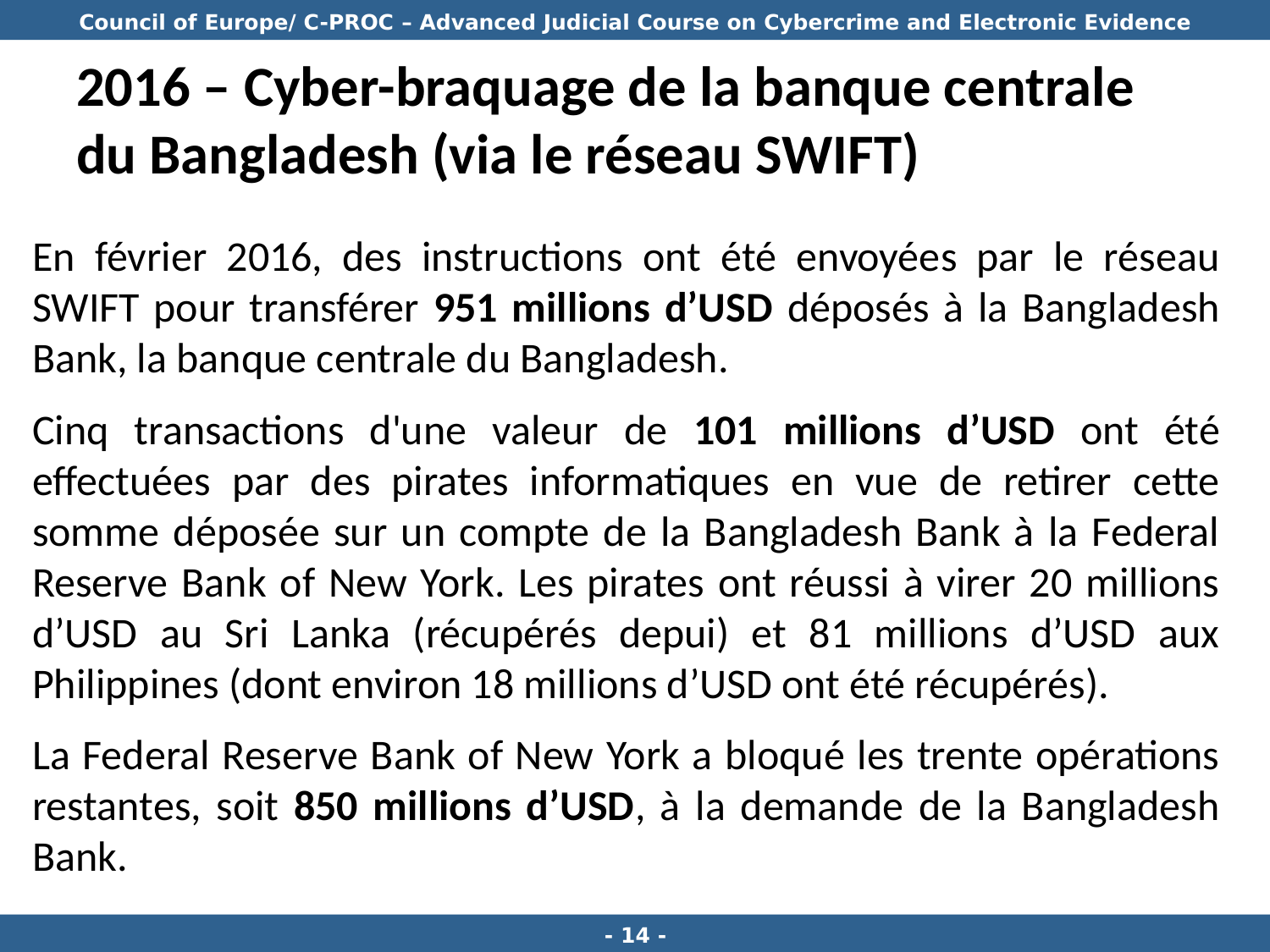

# 2016 – Cyber-braquage de la banque centrale du Bangladesh (via le réseau SWIFT)
En février 2016, des instructions ont été envoyées par le réseau SWIFT pour transférer 951 millions d’USD déposés à la Bangladesh Bank, la banque centrale du Bangladesh.
Cinq transactions d'une valeur de 101 millions d’USD ont été effectuées par des pirates informatiques en vue de retirer cette somme déposée sur un compte de la Bangladesh Bank à la Federal Reserve Bank of New York. Les pirates ont réussi à virer 20 millions d’USD au Sri Lanka (récupérés depui) et 81 millions d’USD aux Philippines (dont environ 18 millions d’USD ont été récupérés).
La Federal Reserve Bank of New York a bloqué les trente opérations restantes, soit 850 millions d’USD, à la demande de la Bangladesh Bank.